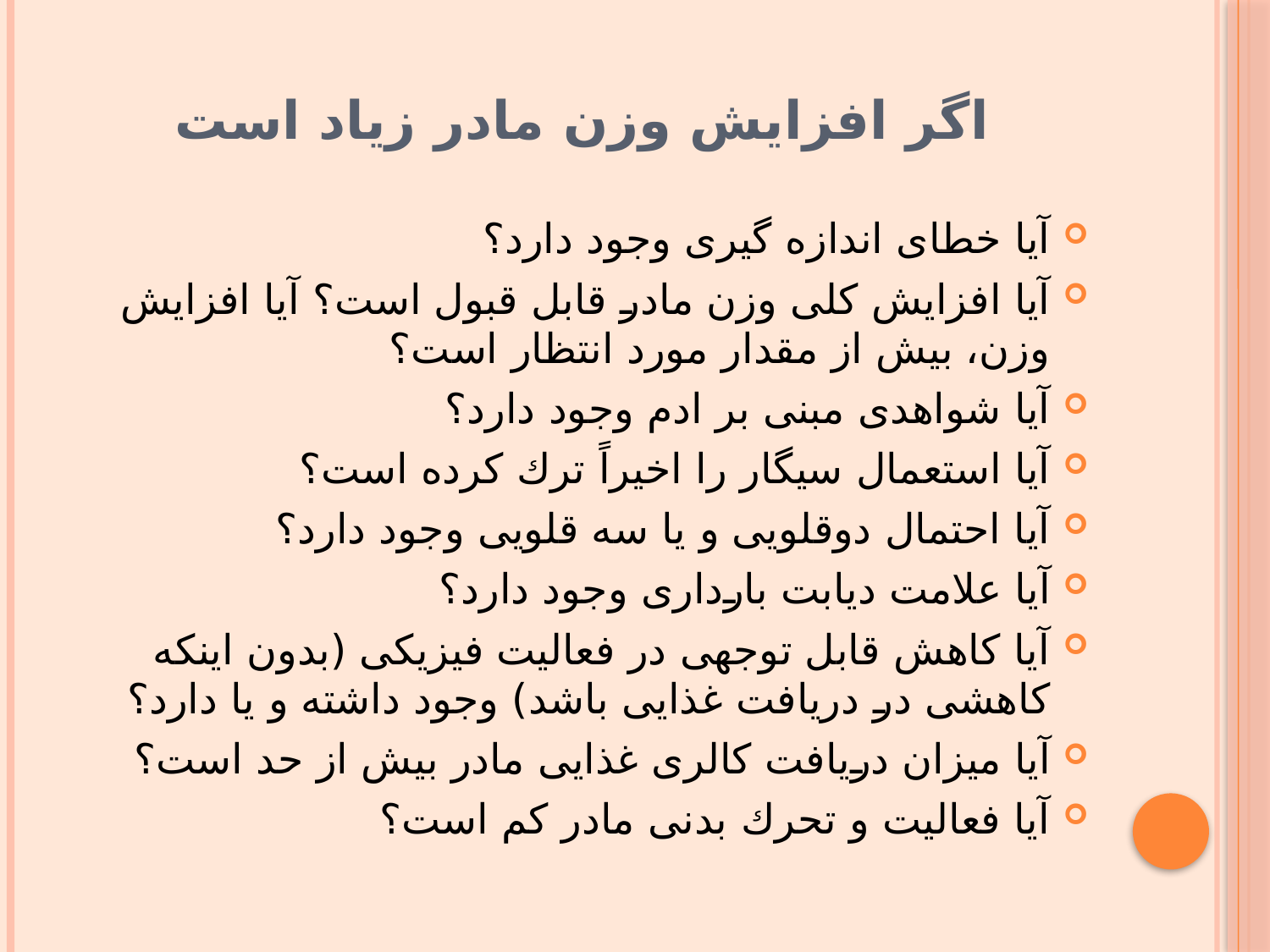

# اگر افزايش وزن مادر زياد است
آيا خطاى اندازه گيرى وجود دارد؟
آيا افزايش كلى وزن مادر قابل قبول است؟ آيا افزايش وزن، بيش از مقدار مورد انتظار است؟
آيا شواهدى مبنى بر ادم وجود دارد؟
آيا استعمال سيگار را اخيراً ترك كرده است؟
آيا احتمال دوقلويى و يا سه قلويى وجود دارد؟
آيا علامت ديابت باردارى وجود دارد؟
آيا كاهش قابل توجهى در فعاليت فيزيكى (بدون اينكه كاهشى در دريافت غذايى باشد) وجود داشته و يا دارد؟
آيا ميزان دريافت كالرى غذايى مادر بيش از حد است؟
آيا فعاليت و تحرك بدنى مادر كم است؟